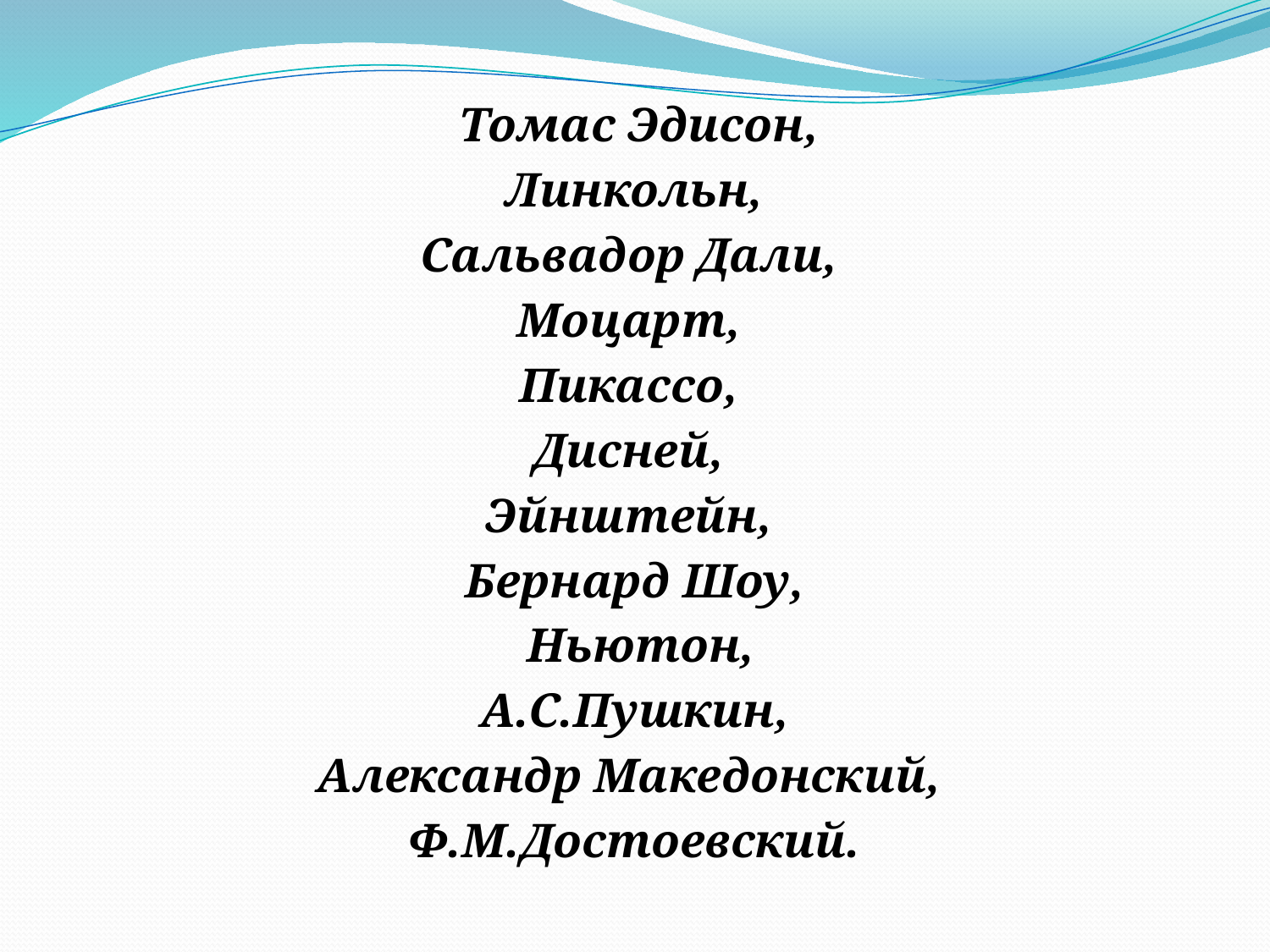

Томас Эдисон,
 Линкольн,
Сальвадор Дали,
Моцарт,
Пикассо,
Дисней,
Эйнштейн,
Бернард Шоу,
 Ньютон,
 А.С.Пушкин,
Александр Македонский,
Ф.М.Достоевский.